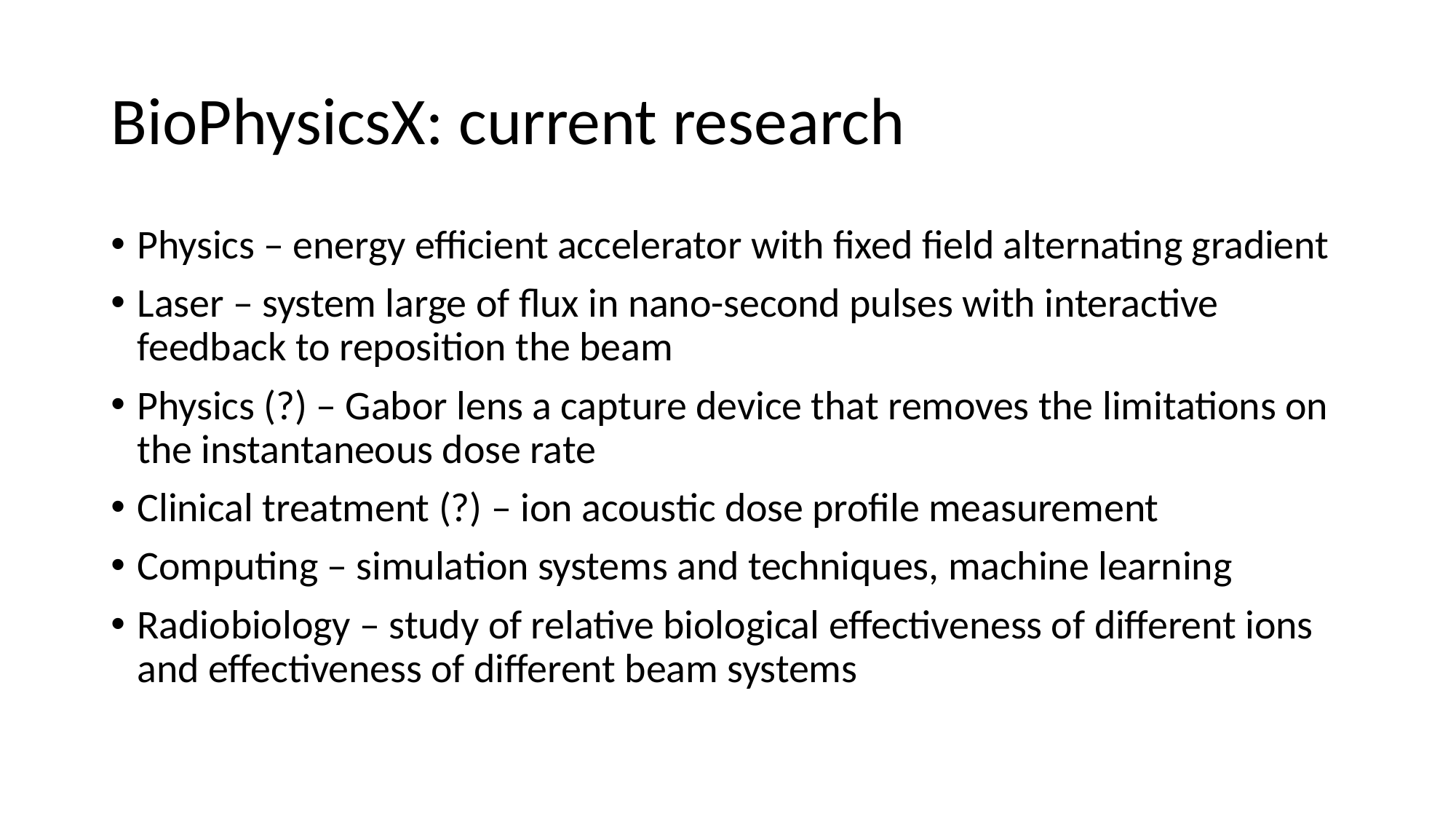

# BioPhysicsX: current research
Physics – energy efficient accelerator with fixed field alternating gradient
Laser – system large of flux in nano-second pulses with interactive feedback to reposition the beam
Physics (?) – Gabor lens a capture device that removes the limitations on the instantaneous dose rate
Clinical treatment (?) – ion acoustic dose profile measurement
Computing – simulation systems and techniques, machine learning
Radiobiology – study of relative biological effectiveness of different ions and effectiveness of different beam systems